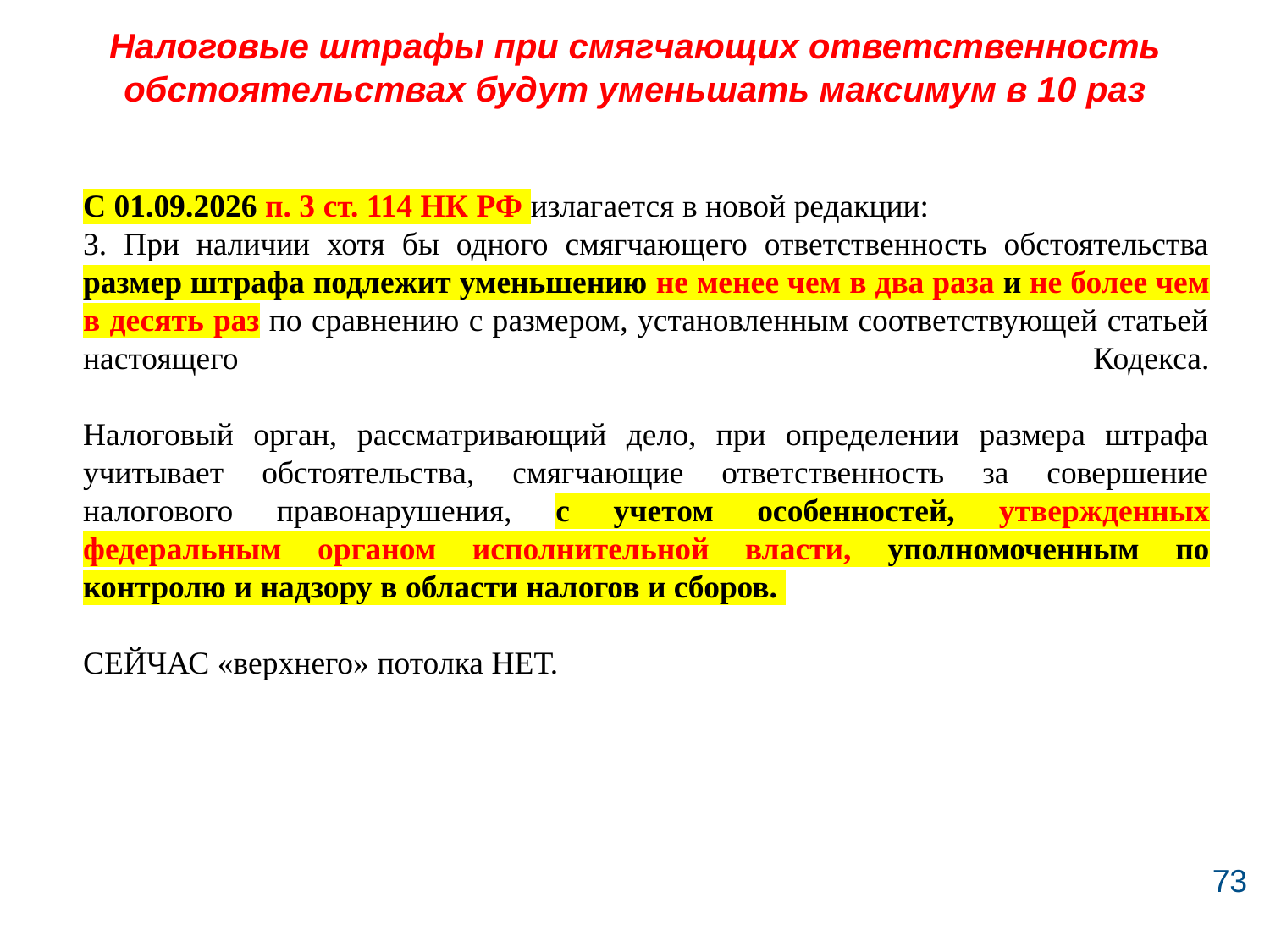

# Налоговые штрафы при смягчающих ответственность обстоятельствах будут уменьшать максимум в 10 раз

С 01.09.2026 п. 3 ст. 114 НК РФ излагается в новой редакции:
3. При наличии хотя бы одного смягчающего ответственность обстоятельства размер штрафа подлежит уменьшению не менее чем в два раза и не более чем в десять раз по сравнению с размером, установленным соответствующей статьей настоящего Кодекса.
Налоговый орган, рассматривающий дело, при определении размера штрафа учитывает обстоятельства, смягчающие ответственность за совершение налогового правонарушения, с учетом особенностей, утвержденных федеральным органом исполнительной власти, уполномоченным по контролю и надзору в области налогов и сборов.

СЕЙЧАС «верхнего» потолка НЕТ.